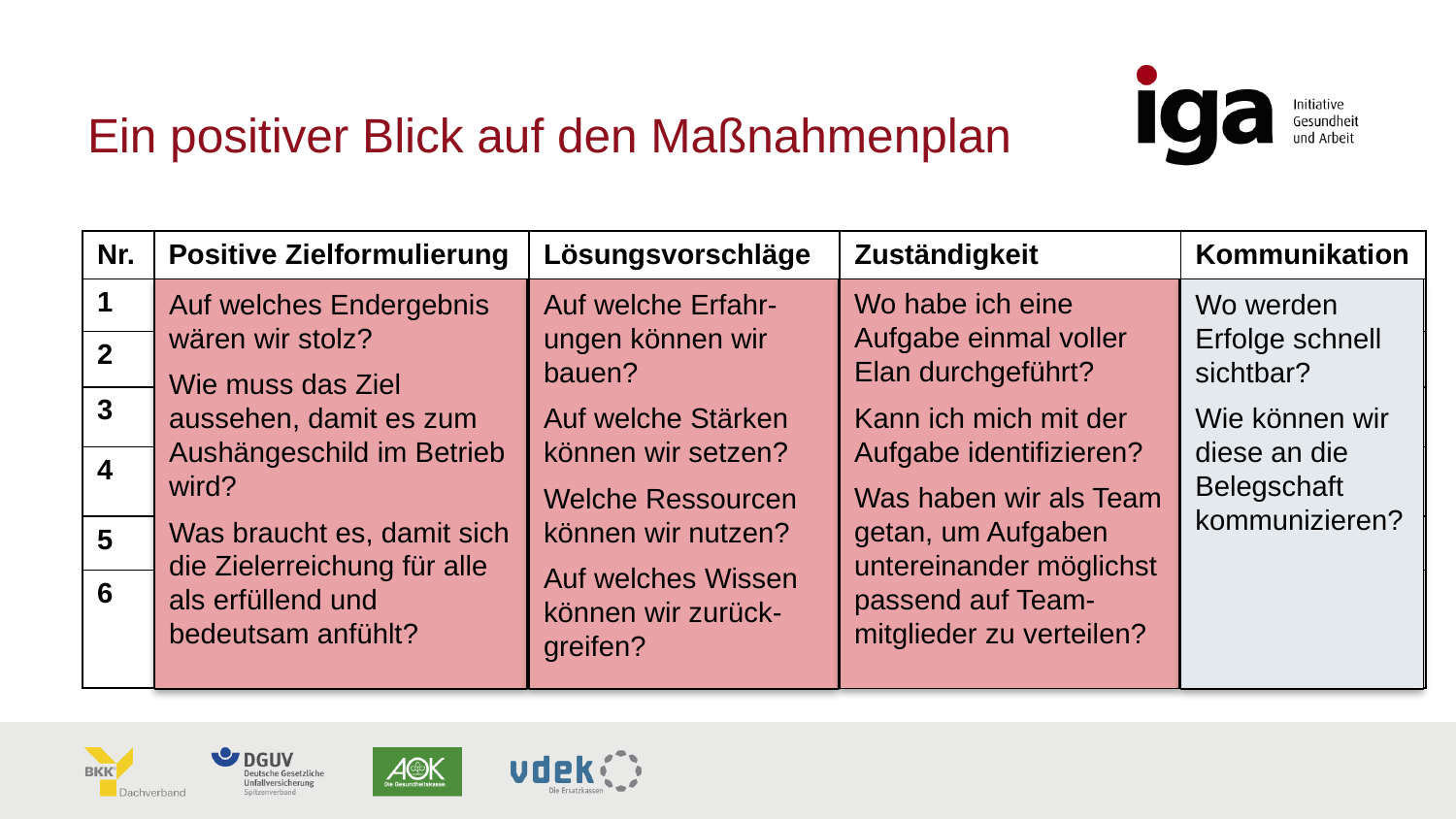

# Ein positiver Blick auf den Maßnahmenplan
| Nr. | Positive Zielformulierung | Lösungsvorschläge | Zuständigkeit | Kommunikation |
| --- | --- | --- | --- | --- |
| 1 |  |  |  |  |
| 2 |  |  |  |  |
| 3 |  |  |  |  |
| 4 |  |  |  |  |
| 5 |  |  |  |  |
| 6 |  |  |  |  |
Wo habe ich eine Aufgabe einmal voller Elan durchgeführt?
Kann ich mich mit der Aufgabe identifizieren?
Was haben wir als Team getan, um Aufgaben untereinander möglichst passend auf Team-mitglieder zu verteilen?
Auf welches Endergebnis wären wir stolz?
Wie muss das Ziel aussehen, damit es zum Aushängeschild im Betrieb wird?
Was braucht es, damit sich die Zielerreichung für alle als erfüllend und bedeutsam anfühlt?
Auf welche Erfahr-ungen können wir bauen?
Auf welche Stärken können wir setzen?
Welche Ressourcen können wir nutzen?
Auf welches Wissen können wir zurück-greifen?
Wo werden Erfolge schnell sichtbar?
Wie können wir diese an die Belegschaft kommunizieren?